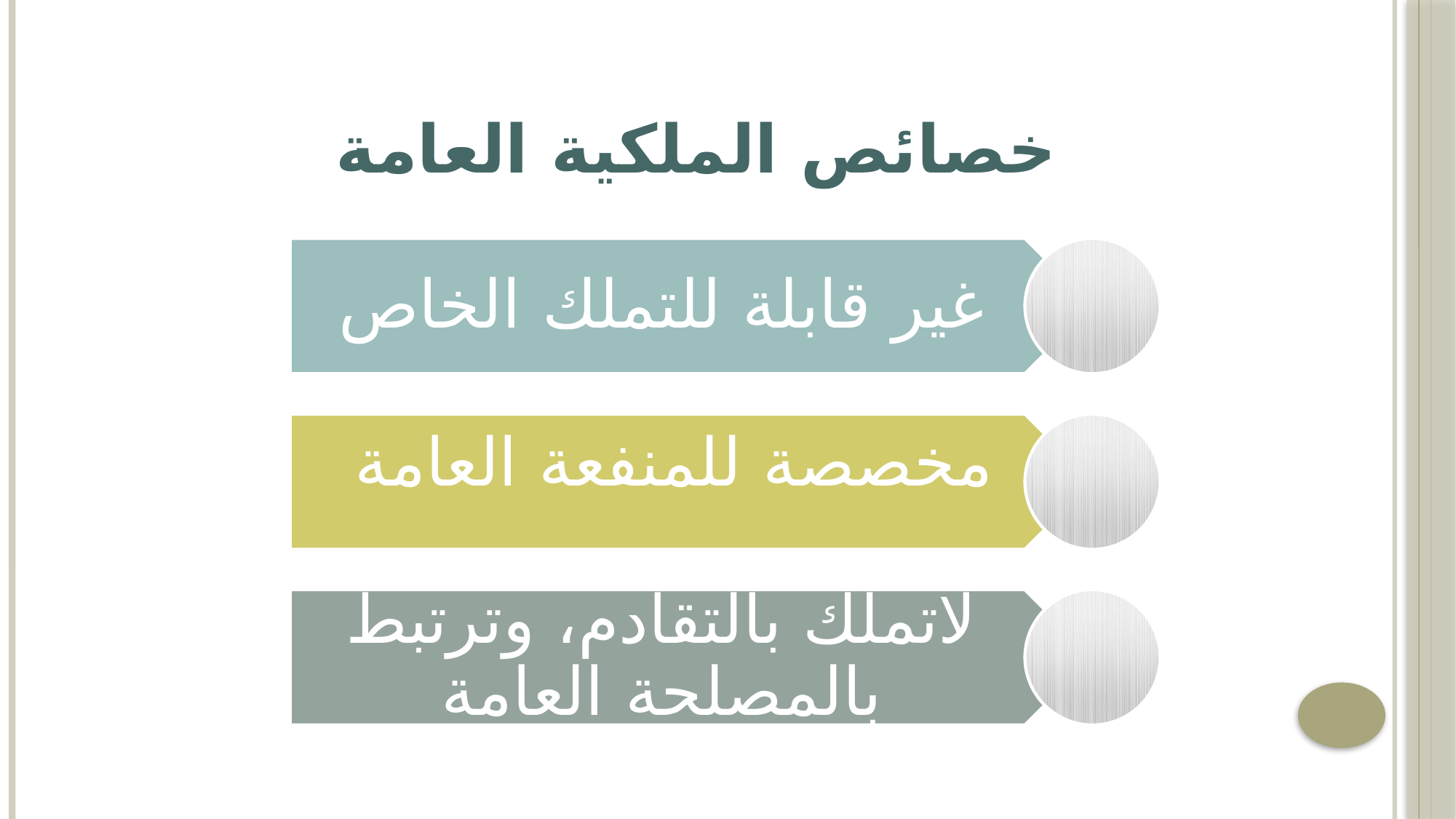

خصائص الملكية العامة

غير قابلة للتملك الخاص

مخصصة للمنفعة العامة

لاتملك بالتقادم، وترتبط بالمصلحة العامة